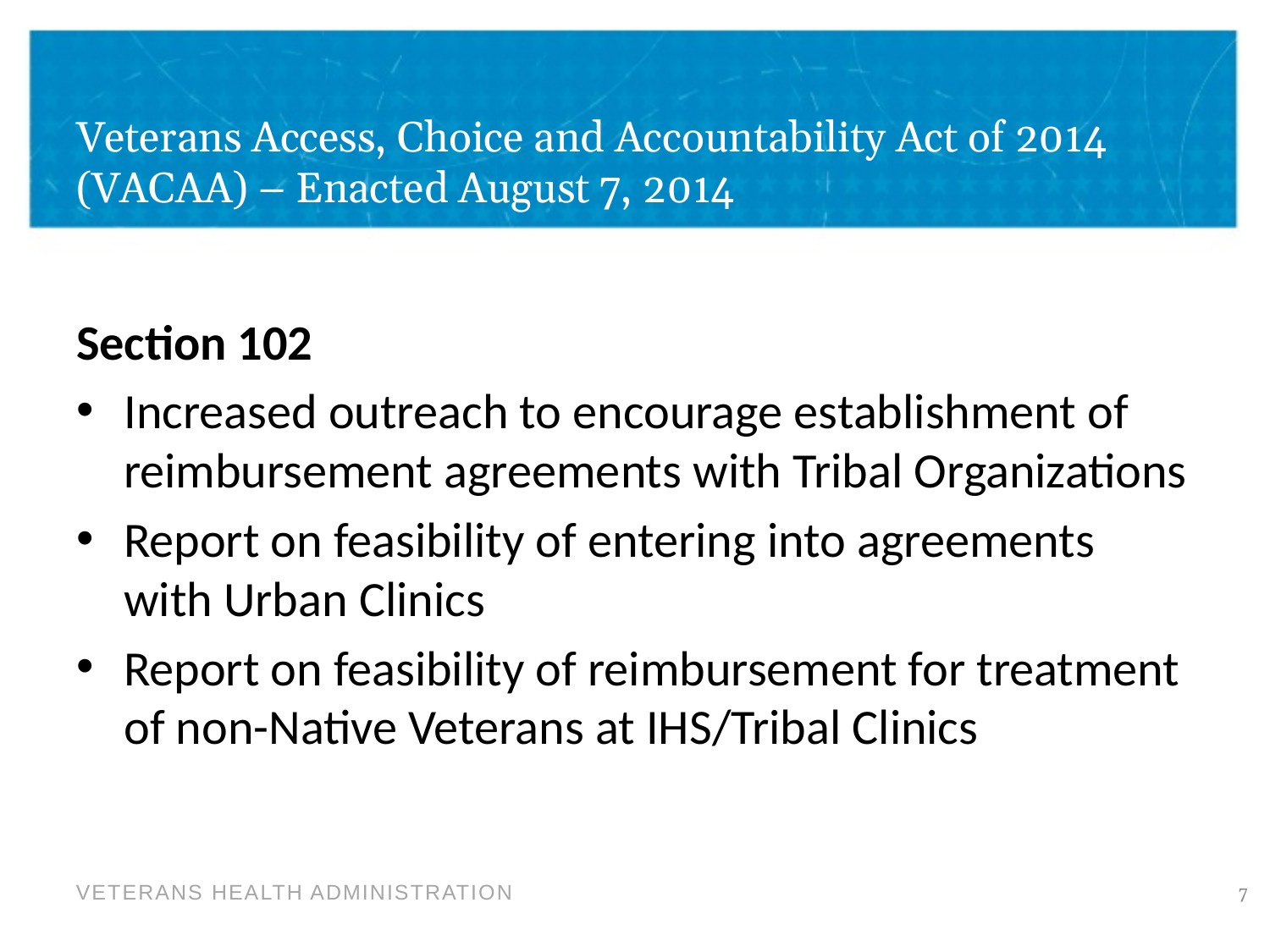

# Veterans Access, Choice and Accountability Act of 2014 (VACAA) – Enacted August 7, 2014
Section 102
Increased outreach to encourage establishment of reimbursement agreements with Tribal Organizations
Report on feasibility of entering into agreements with Urban Clinics
Report on feasibility of reimbursement for treatment of non-Native Veterans at IHS/Tribal Clinics
7